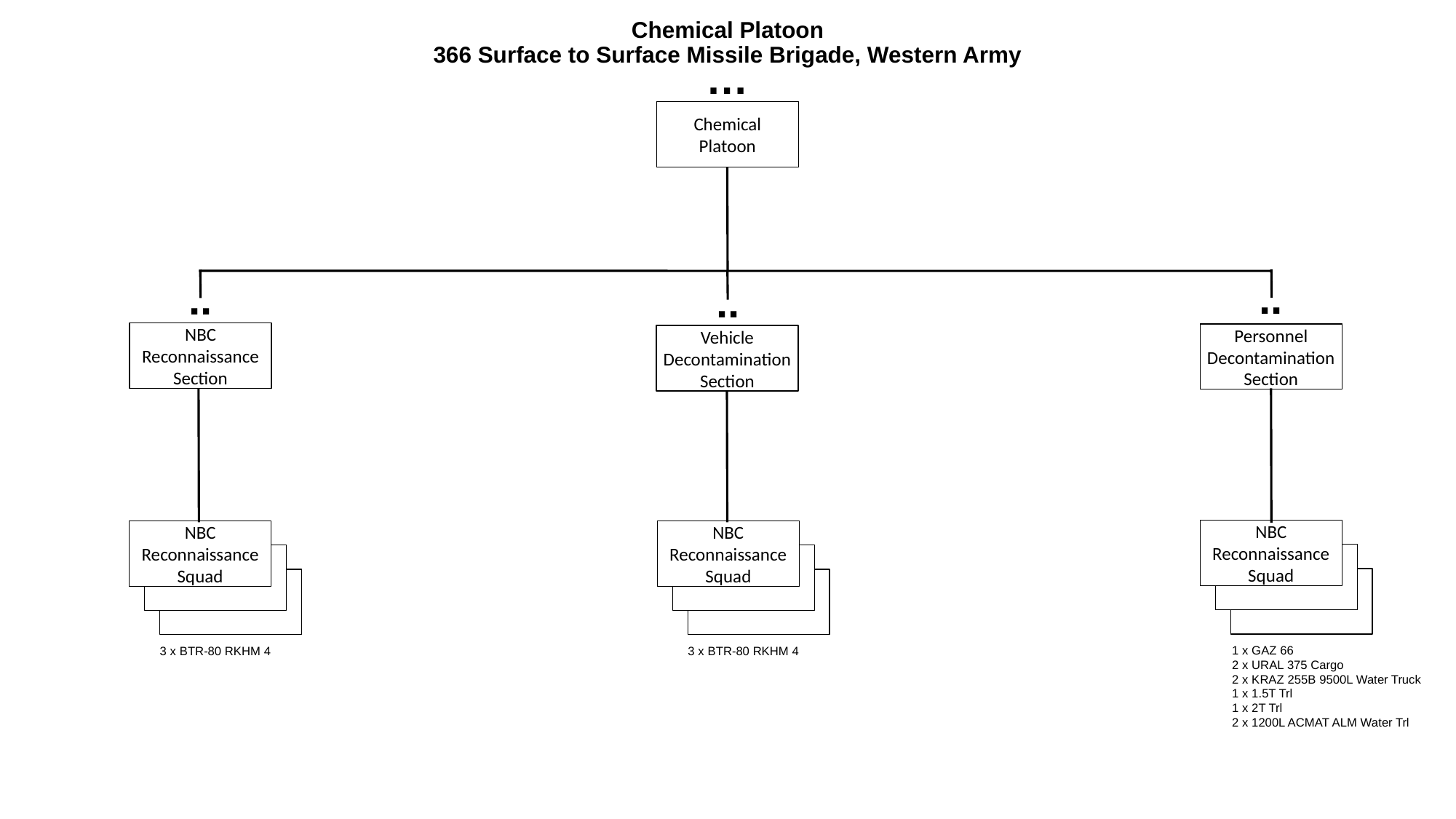

# Chemical Platoon 366 Surface to Surface Missile Brigade, Western Army
…
Chemical
Platoon
..
..
..
NBC Reconnaissance Section
Personnel Decontamination
Section
Vehicle Decontamination
Section
NBC Reconnaissance Squad
NBC Reconnaissance Squad
NBC Reconnaissance Squad

1 x GAZ 66
2 x URAL 375 Cargo
2 x KRAZ 255B 9500L Water Truck
1 x 1.5T Trl
1 x 2T Trl
2 x 1200L ACMAT ALM Water Trl
3 x BTR-80 RKHM 4
3 x BTR-80 RKHM 4